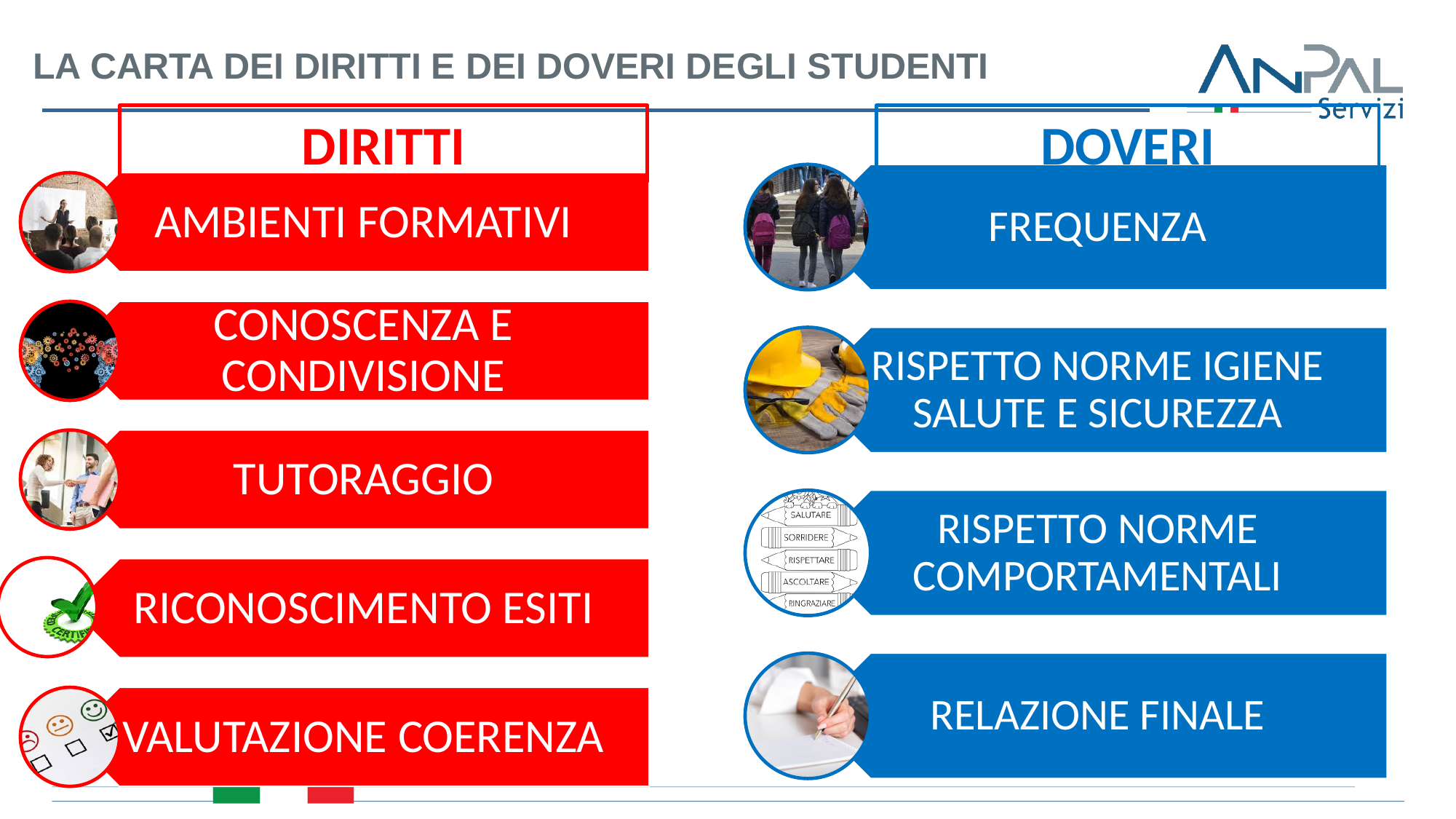

LA CARTA DEI DIRITTI E DEI DOVERI DEGLI STUDENTI
DIRITTI
DOVERI
Frequenza
Rispetto norme igiene Salute e sicurezza
Rispetto norme comportamentali
Relazione finale
Ambienti formativi
Conoscenza e condivisione
Tutoraggio
Riconoscimento esiti
Valutazione coerenza